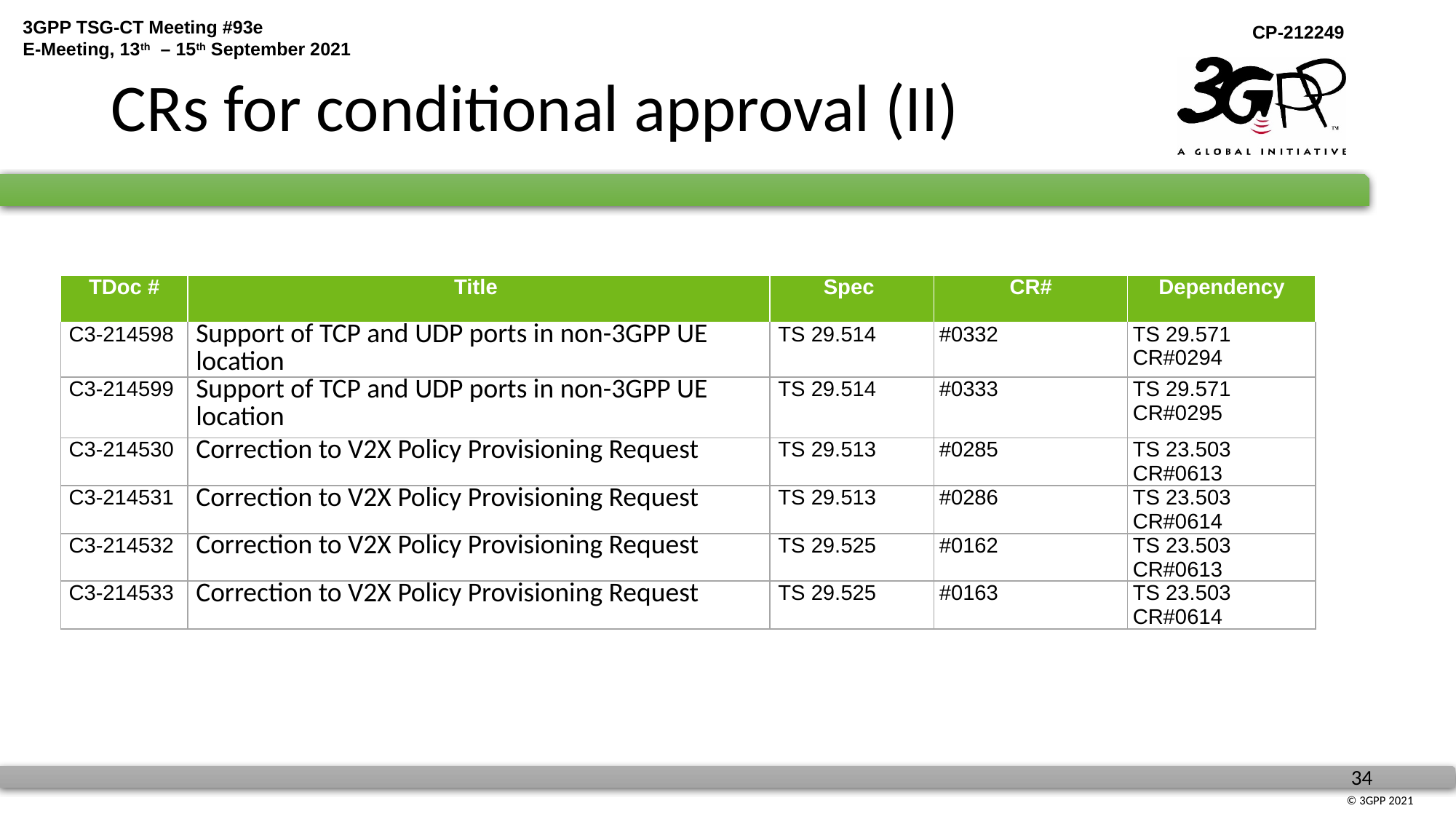

# CRs for conditional approval (II)
| TDoc # | Title | Spec | CR# | Dependency |
| --- | --- | --- | --- | --- |
| C3-214598 | Support of TCP and UDP ports in non-3GPP UE location | TS 29.514 | #0332 | TS 29.571 CR#0294 |
| C3-214599 | Support of TCP and UDP ports in non-3GPP UE location | TS 29.514 | #0333 | TS 29.571 CR#0295 |
| C3-214530 | Correction to V2X Policy Provisioning Request | TS 29.513 | #0285 | TS 23.503 CR#0613 |
| C3-214531 | Correction to V2X Policy Provisioning Request | TS 29.513 | #0286 | TS 23.503 CR#0614 |
| C3-214532 | Correction to V2X Policy Provisioning Request | TS 29.525 | #0162 | TS 23.503 CR#0613 |
| C3-214533 | Correction to V2X Policy Provisioning Request | TS 29.525 | #0163 | TS 23.503 CR#0614 |